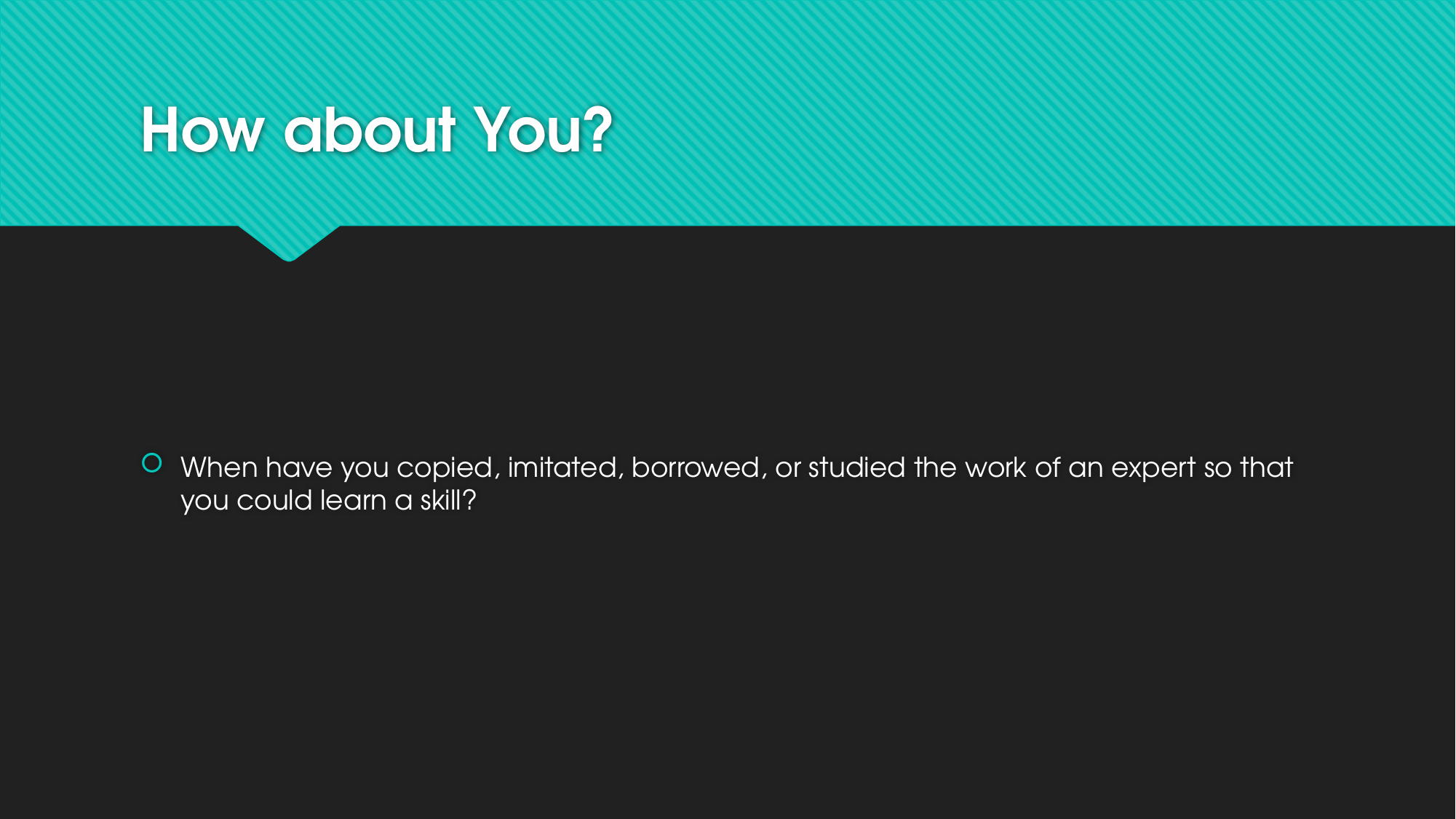

# How about You?
When have you copied, imitated, borrowed, or studied the work of an expert so that you could learn a skill?